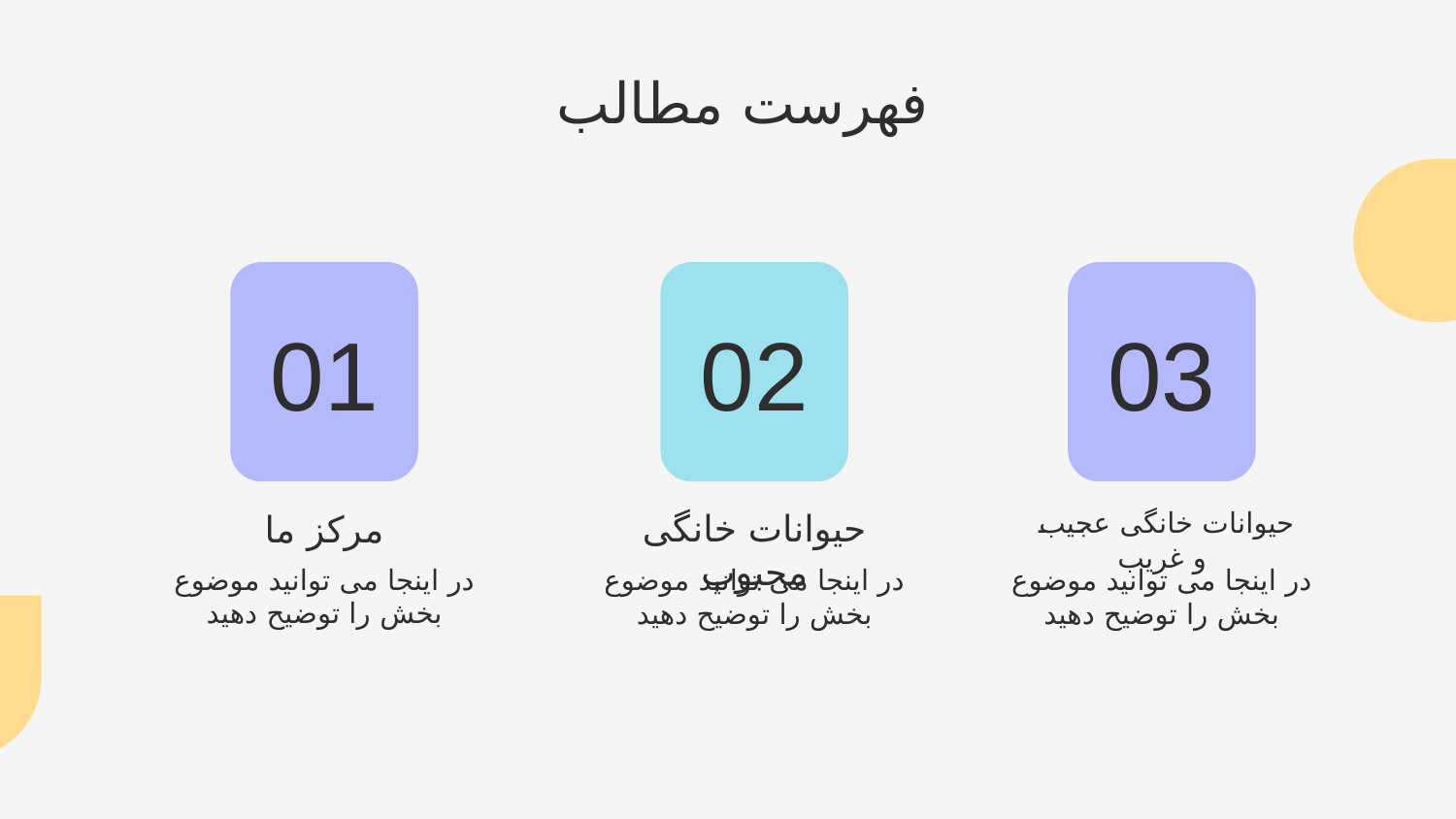

فهرست مطالب

# 02
01
03
حیوانات خانگی محبوب
حیوانات خانگی عجیب
و غریب
مرکز ما
در اینجا می توانید موضوع بخش را توضیح دهید
در اینجا می توانید موضوع بخش را توضیح دهید
در اینجا می توانید موضوع بخش را توضیح دهید